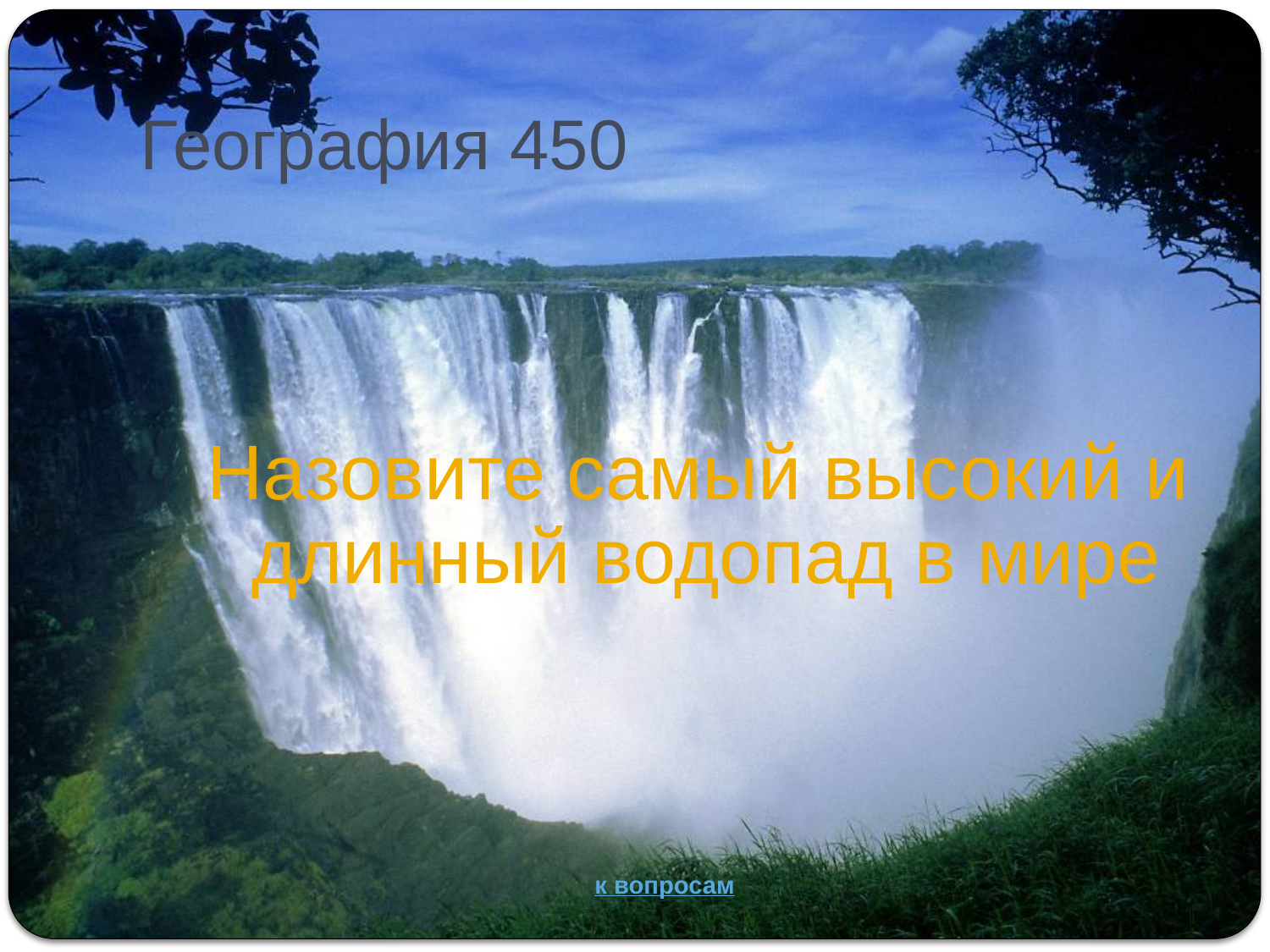

# География 450
Назовите самый высокий и длинный водопад в мире
к вопросам